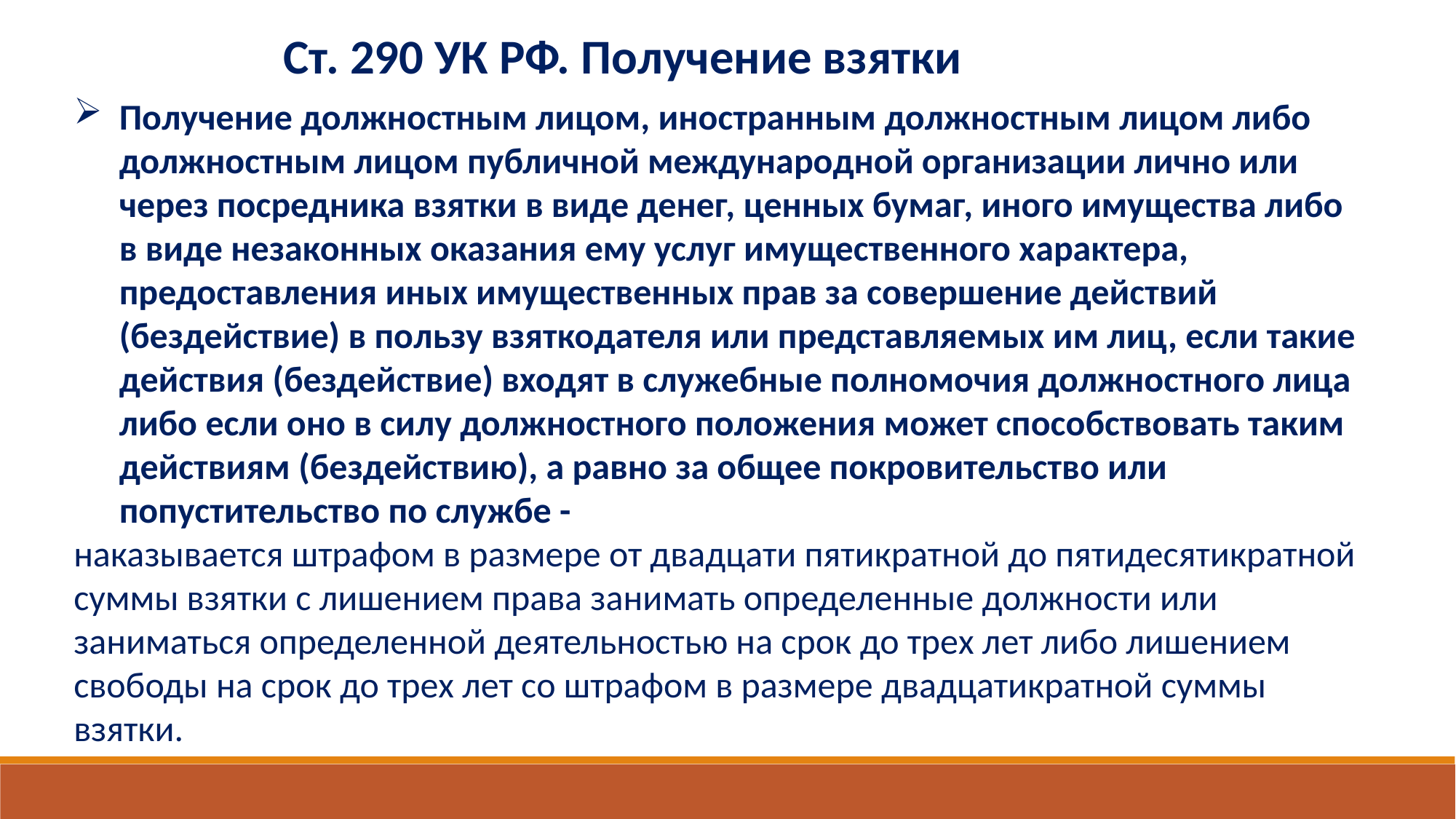

Ст. 290 УК РФ. Получение взятки
Получение должностным лицом, иностранным должностным лицом либо должностным лицом публичной международной организации лично или через посредника взятки в виде денег, ценных бумаг, иного имущества либо в виде незаконных оказания ему услуг имущественного характера, предоставления иных имущественных прав за совершение действий (бездействие) в пользу взяткодателя или представляемых им лиц, если такие действия (бездействие) входят в служебные полномочия должностного лица либо если оно в силу должностного положения может способствовать таким действиям (бездействию), а равно за общее покровительство или попустительство по службе -
наказывается штрафом в размере от двадцати пятикратной до пятидесятикратной суммы взятки с лишением права занимать определенные должности или заниматься определенной деятельностью на срок до трех лет либо лишением свободы на срок до трех лет со штрафом в размере двадцатикратной суммы взятки.